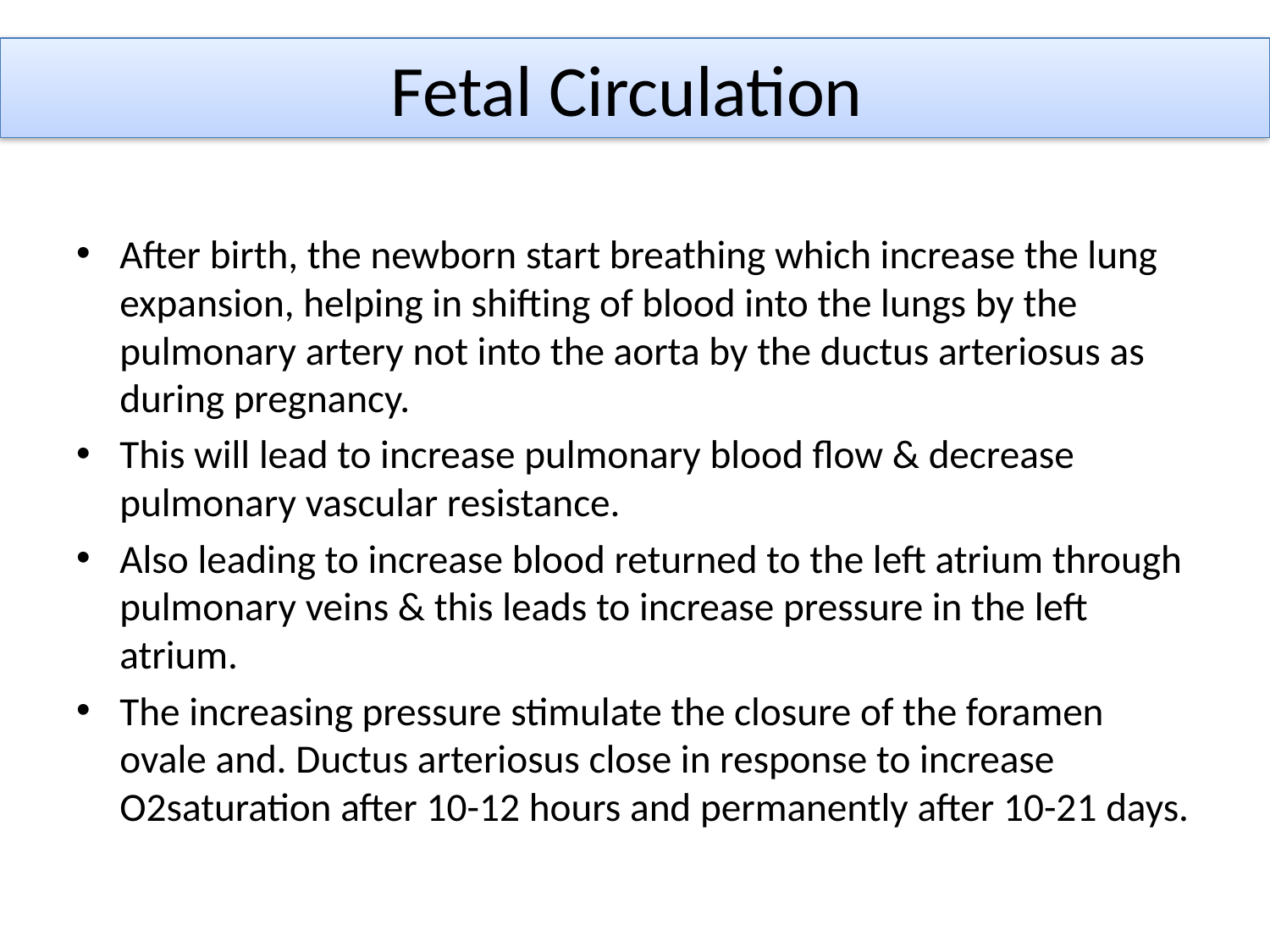

# Fetal Circulation
After birth, the newborn start breathing which increase the lung expansion, helping in shifting of blood into the lungs by the pulmonary artery not into the aorta by the ductus arteriosus as during pregnancy.
This will lead to increase pulmonary blood flow & decrease pulmonary vascular resistance.
Also leading to increase blood returned to the left atrium through pulmonary veins & this leads to increase pressure in the left atrium.
The increasing pressure stimulate the closure of the foramen ovale and. Ductus arteriosus close in response to increase O2saturation after 10-12 hours and permanently after 10-21 days.